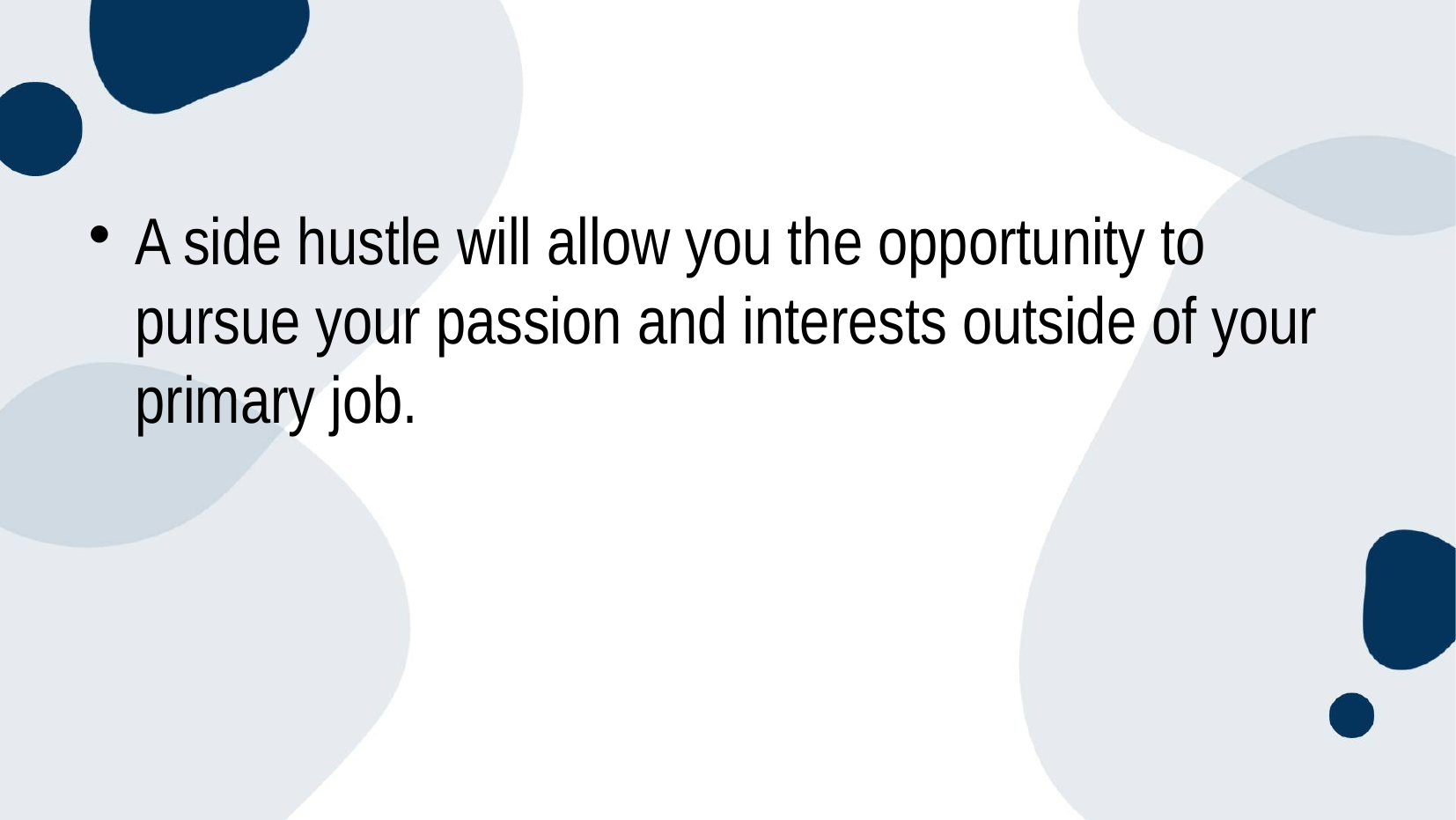

#
A side hustle will allow you the opportunity to pursue your passion and interests outside of your primary job.